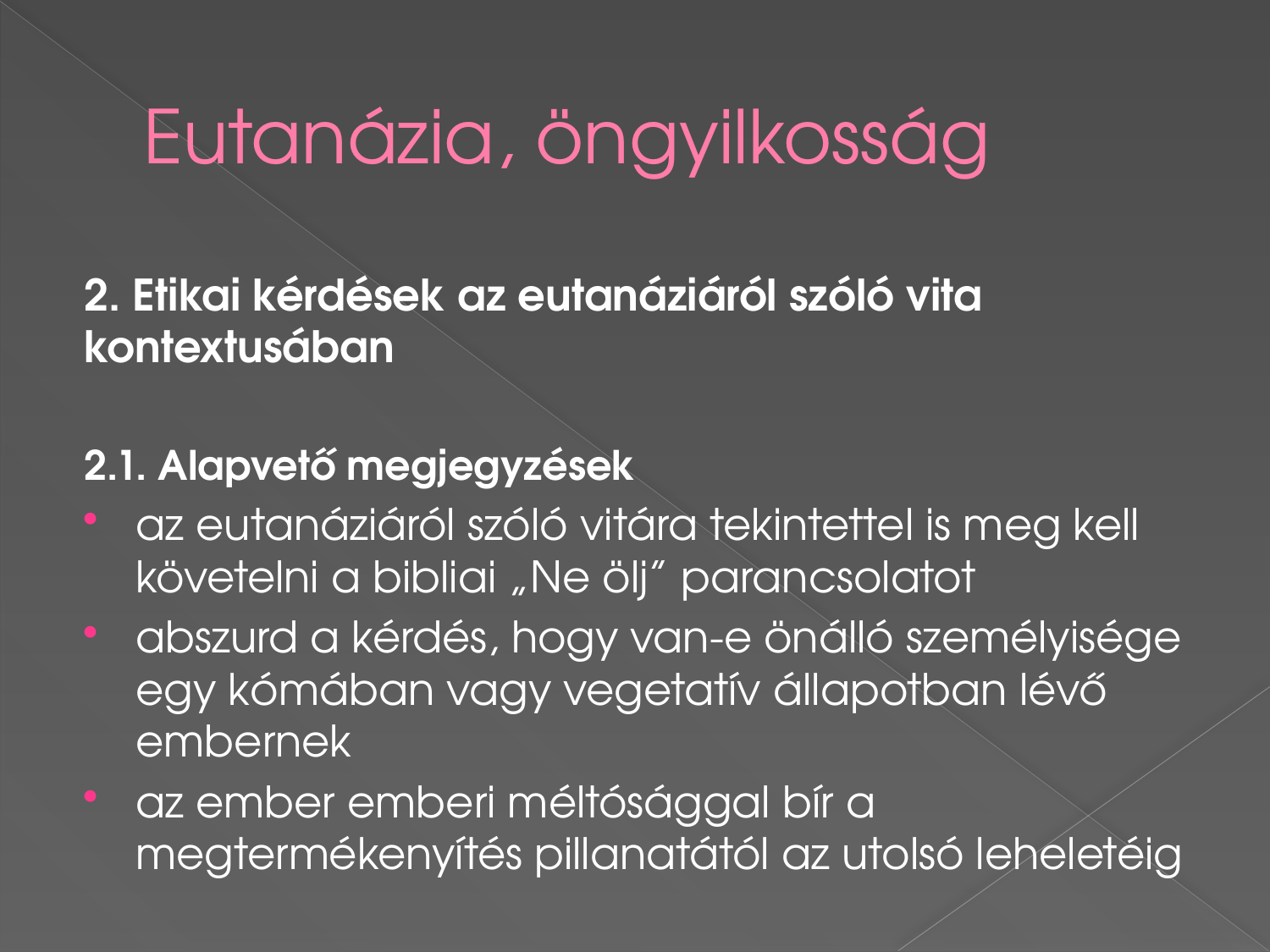

# Eutanázia, öngyilkosság
2. Etikai kérdések az eutanáziáról szóló vita kontextusában

2.1. Alapvető megjegyzések
az eutanáziáról szóló vitára tekintettel is meg kell követelni a bibliai „Ne ölj” parancsolatot
abszurd a kérdés, hogy van-e önálló személyisége egy kómában vagy vegetatív állapotban lévő embernek
az ember emberi méltósággal bír a megtermékenyítés pillanatától az utolsó leheletéig